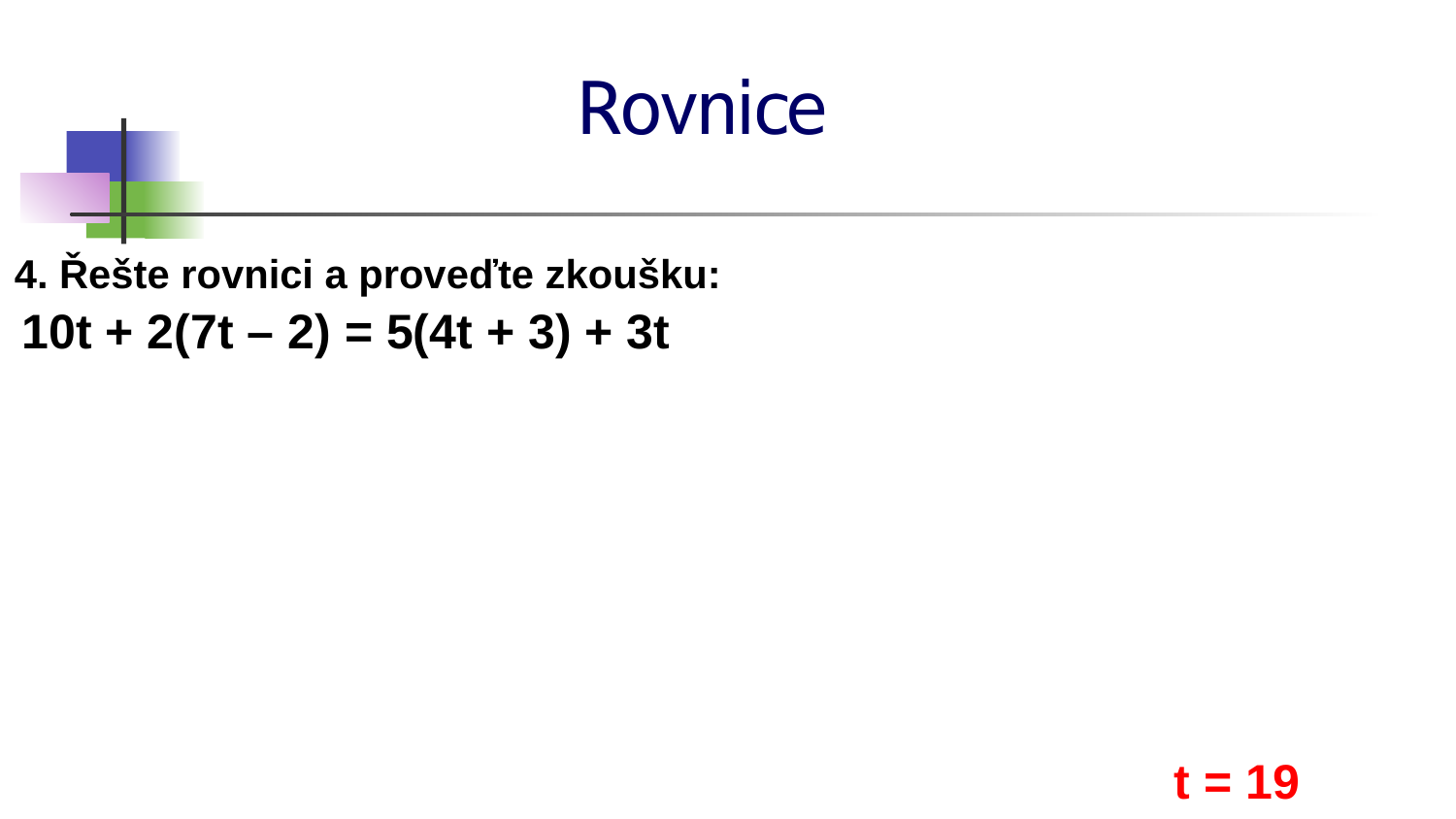

# Rovnice
4. Řešte rovnici a proveďte zkoušku:
 10t + 2(7t – 2) = 5(4t + 3) + 3t
 t = 19